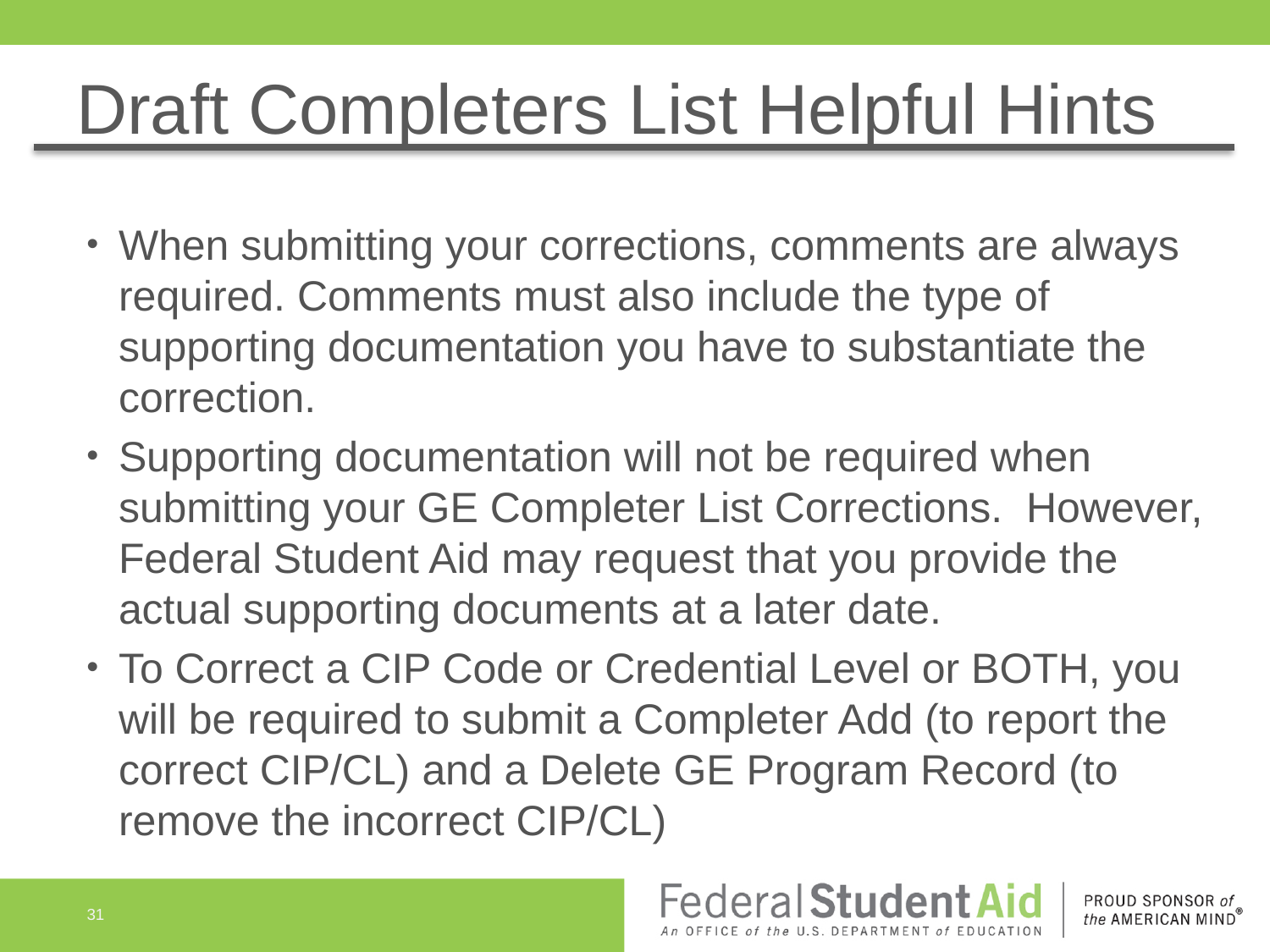

# Draft Completers List Helpful Hints
When submitting your corrections, comments are always required. Comments must also include the type of supporting documentation you have to substantiate the correction.
Supporting documentation will not be required when submitting your GE Completer List Corrections.  However, Federal Student Aid may request that you provide the actual supporting documents at a later date.
To Correct a CIP Code or Credential Level or BOTH, you will be required to submit a Completer Add (to report the correct CIP/CL) and a Delete GE Program Record (to remove the incorrect CIP/CL)
31